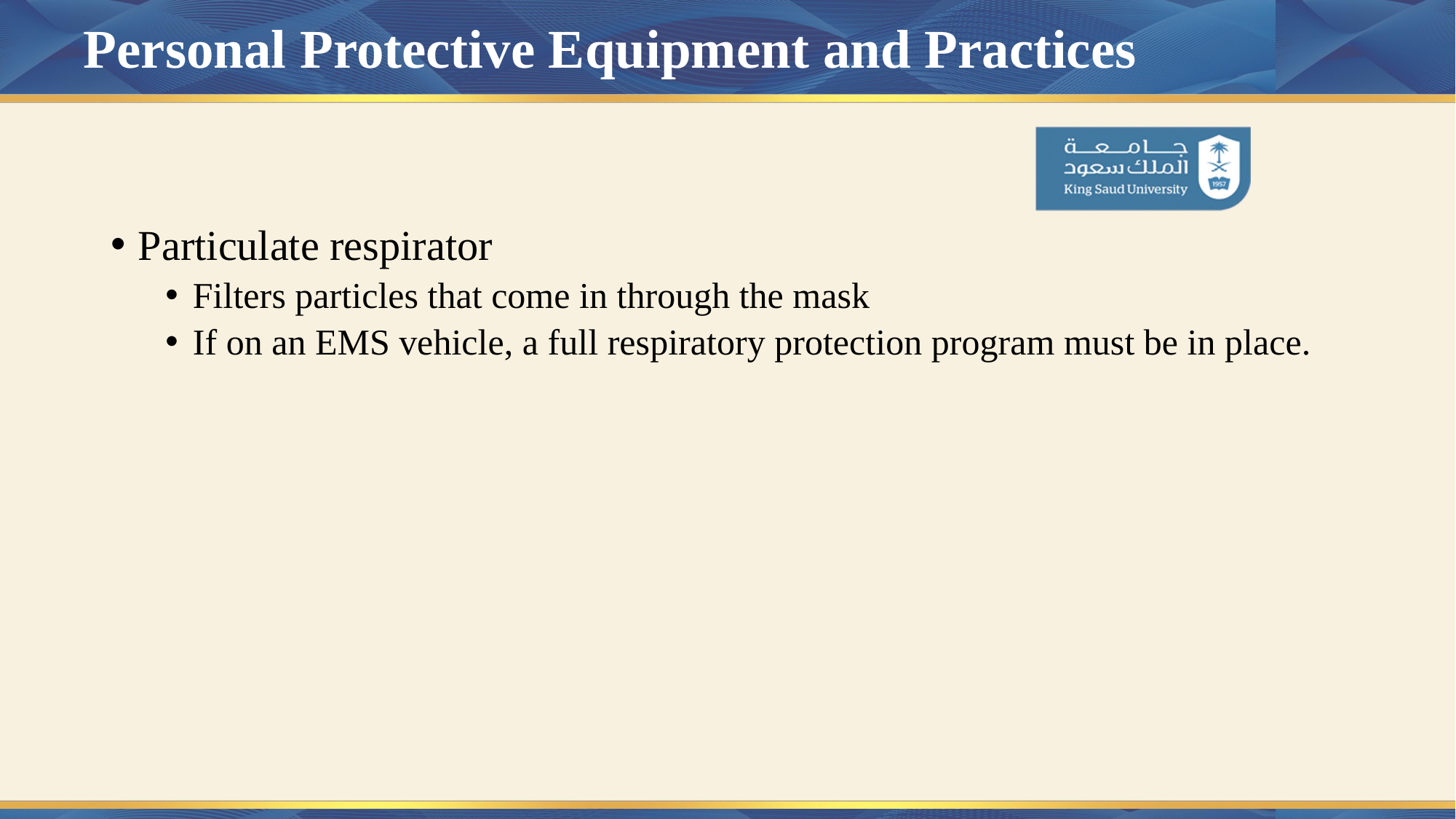

# Personal Protective Equipment and Practices
Particulate respirator
Filters particles that come in through the mask
If on an EMS vehicle, a full respiratory protection program must be in place.